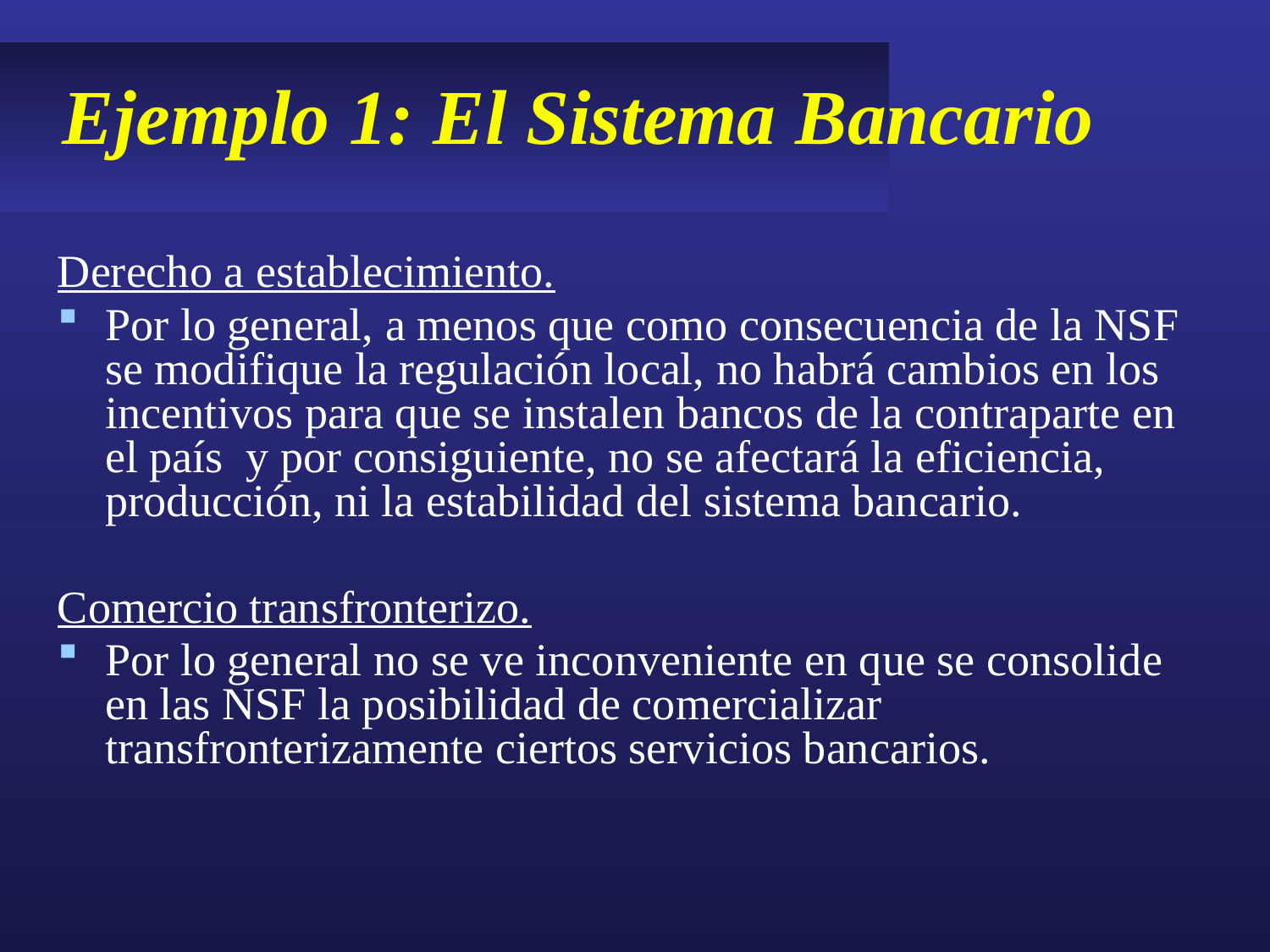

# Ejemplo 1: El Sistema Bancario

Derecho a establecimiento.
Por lo general, a menos que como consecuencia de la NSF se modifique la regulación local, no habrá cambios en los incentivos para que se instalen bancos de la contraparte en el país  y por consiguiente, no se afectará la eficiencia, producción, ni la estabilidad del sistema bancario.

Comercio transfronterizo.
Por lo general no se ve inconveniente en que se consolide en las NSF la posibilidad de comercializar transfronterizamente ciertos servicios bancarios.